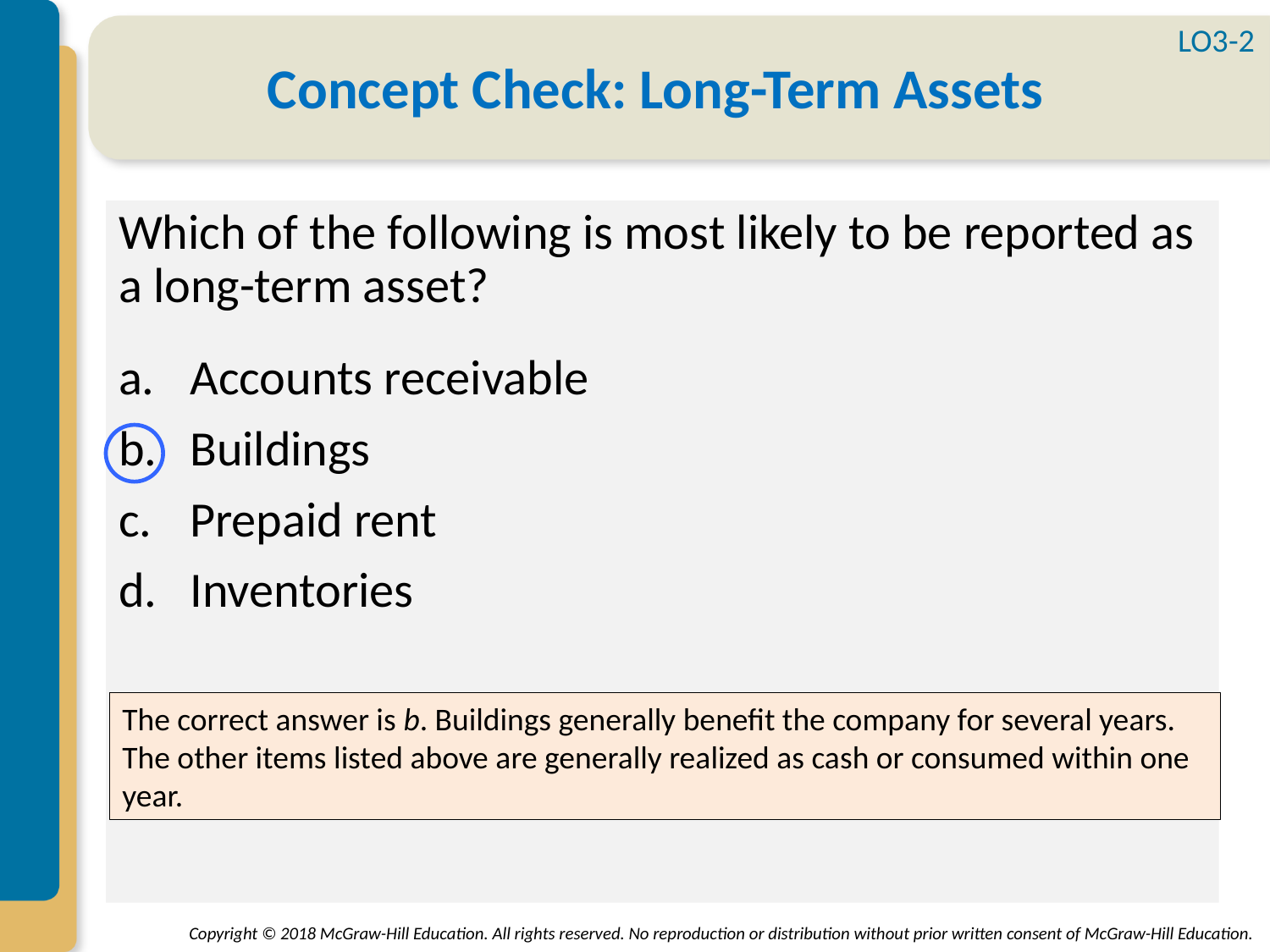

LO3-2
# Concept Check: Long-Term Assets
Which of the following is most likely to be reported as a long-term asset?
Accounts receivable
Buildings
Prepaid rent
Inventories

The correct answer is b. Buildings generally benefit the company for several years. The other items listed above are generally realized as cash or consumed within one year.